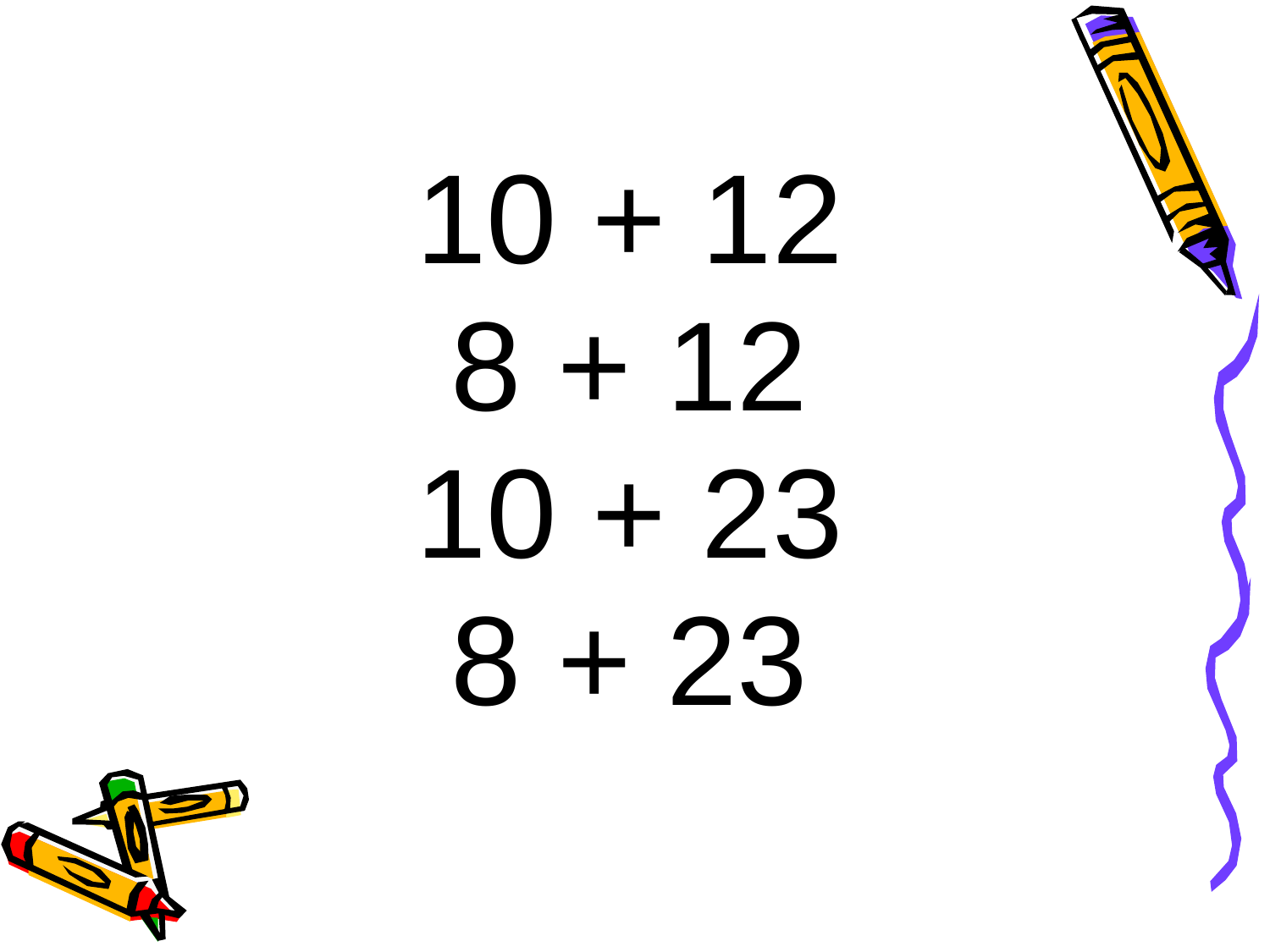

10 + 12
8 + 12
10 + 23
8 + 23